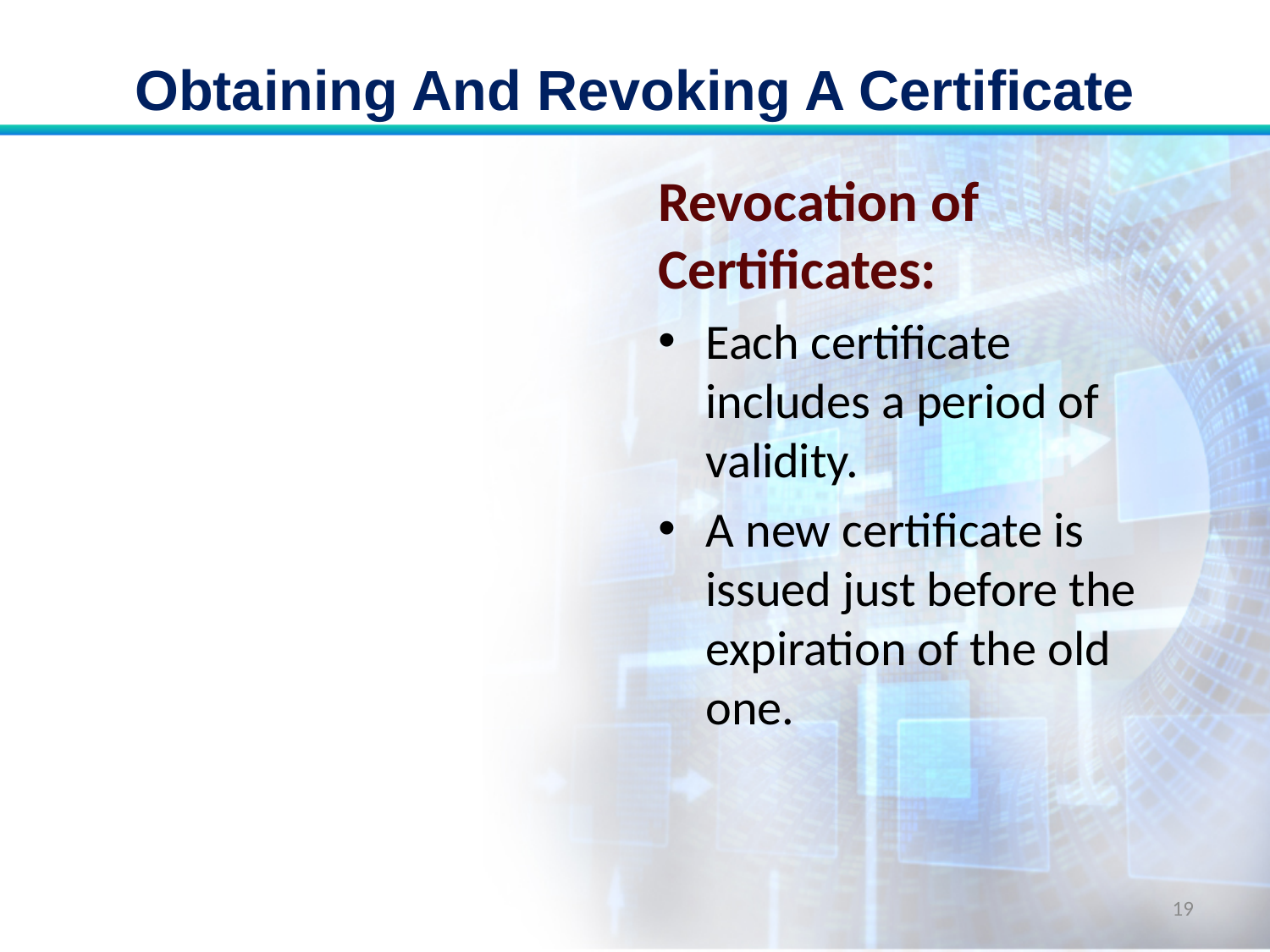

# Obtaining And Revoking A Certificate
Revocation of Certificates:
Each certificate includes a period of validity.
A new certificate is issued just before the expiration of the old one.
19